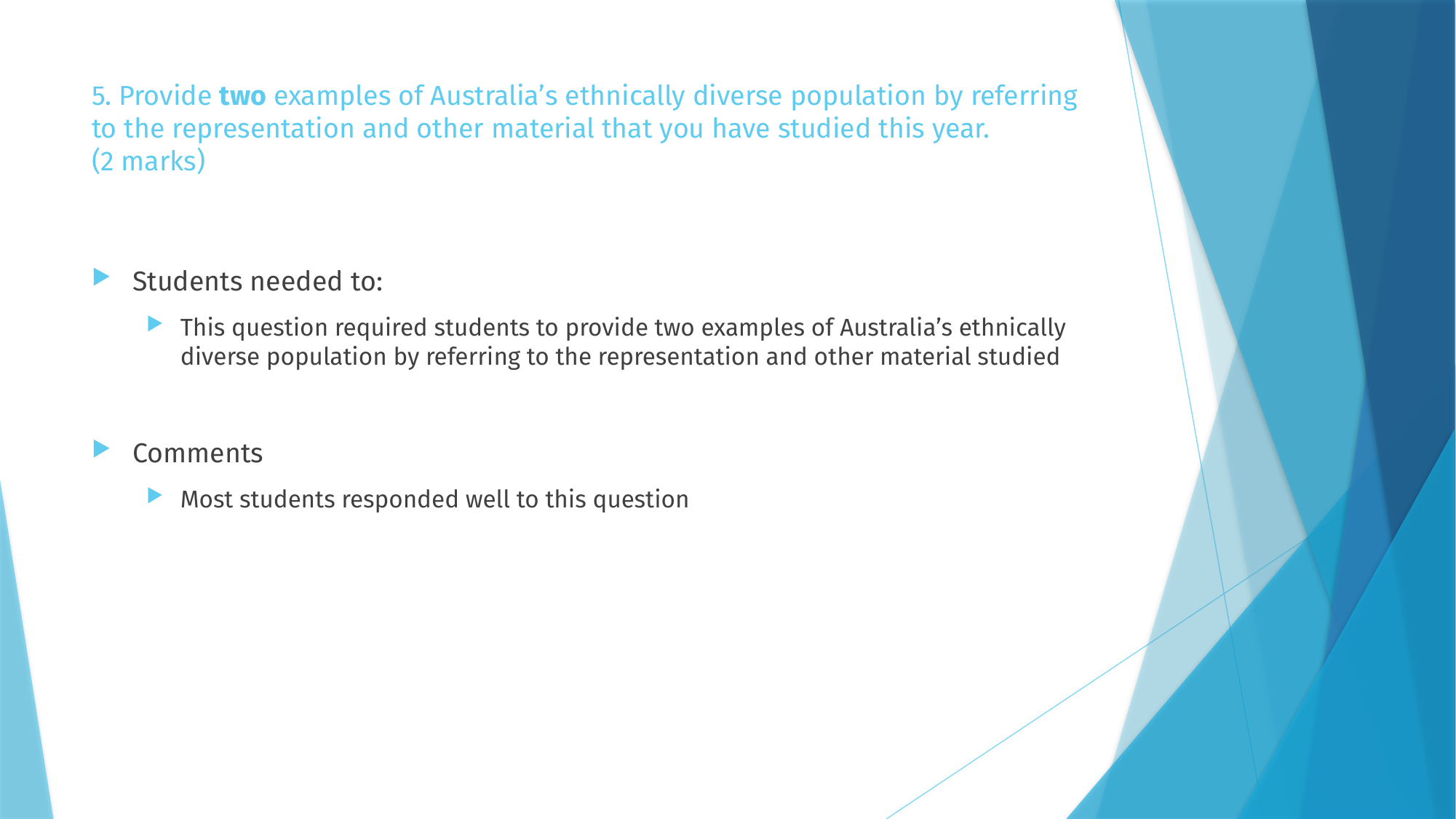

# 5. Provide two examples of Australia’s ethnically diverse population by referring to the representation and other material that you have studied this year.            (2 marks)
Students needed to:
This question required students to provide two examples of Australia’s ethnically diverse population by referring to the representation and other material studied

Comments
Most students responded well to this question